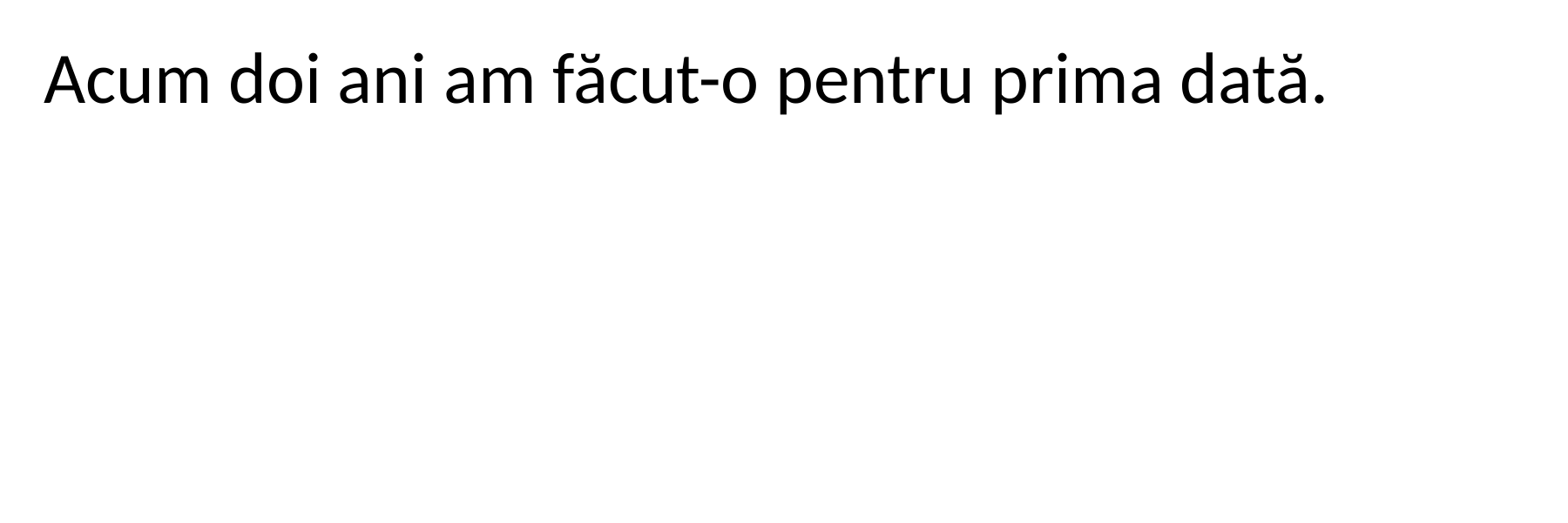

Acum doi ani am făcut-o pentru prima dată.